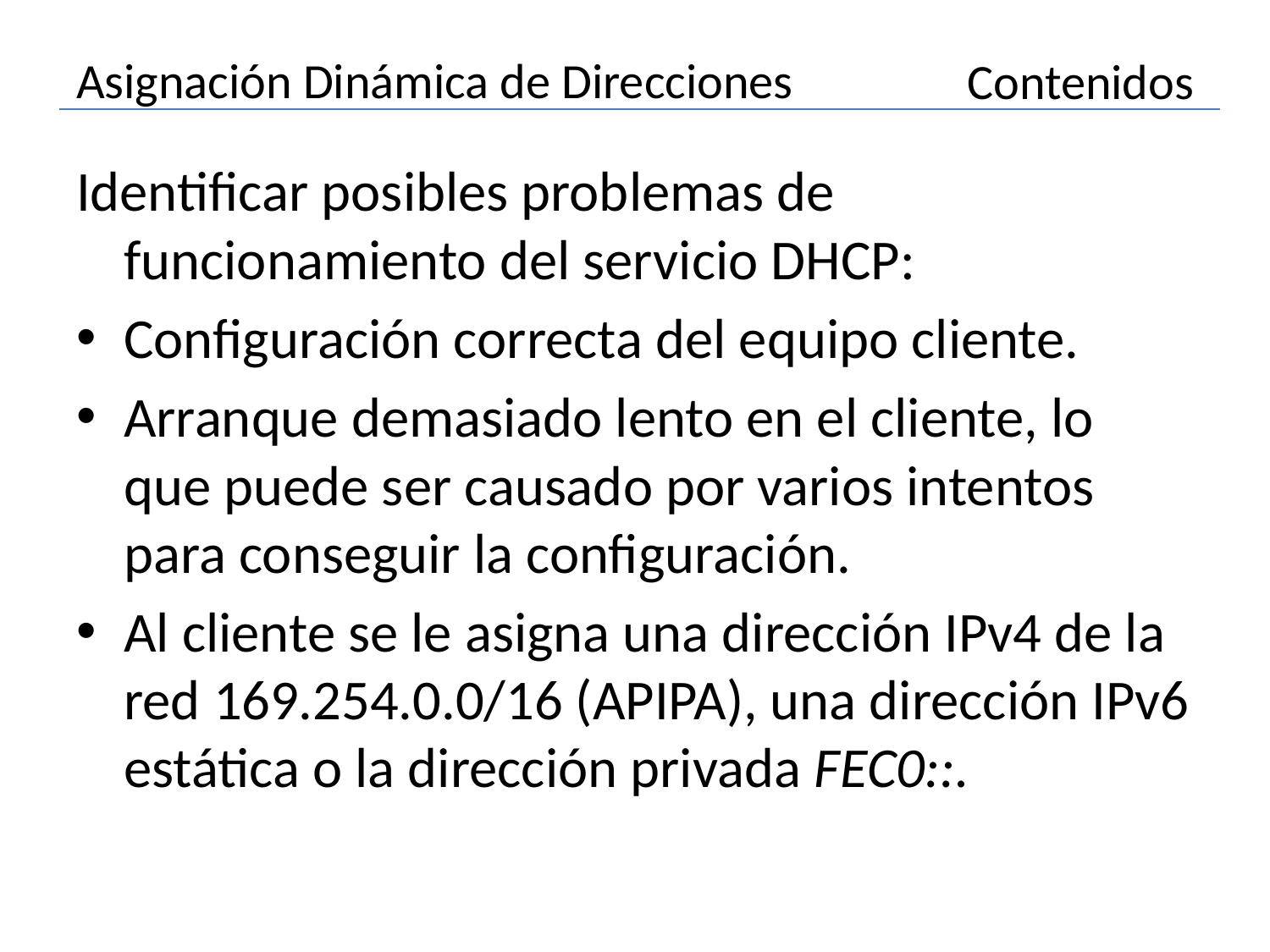

# Asignación Dinámica de Direcciones
Contenidos
Identificar posibles problemas de funcionamiento del servicio DHCP:
Configuración correcta del equipo cliente.
Arranque demasiado lento en el cliente, lo que puede ser causado por varios intentos para conseguir la configuración.
Al cliente se le asigna una dirección IPv4 de la red 169.254.0.0/16 (APIPA), una dirección IPv6 estática o la dirección privada FEC0::.